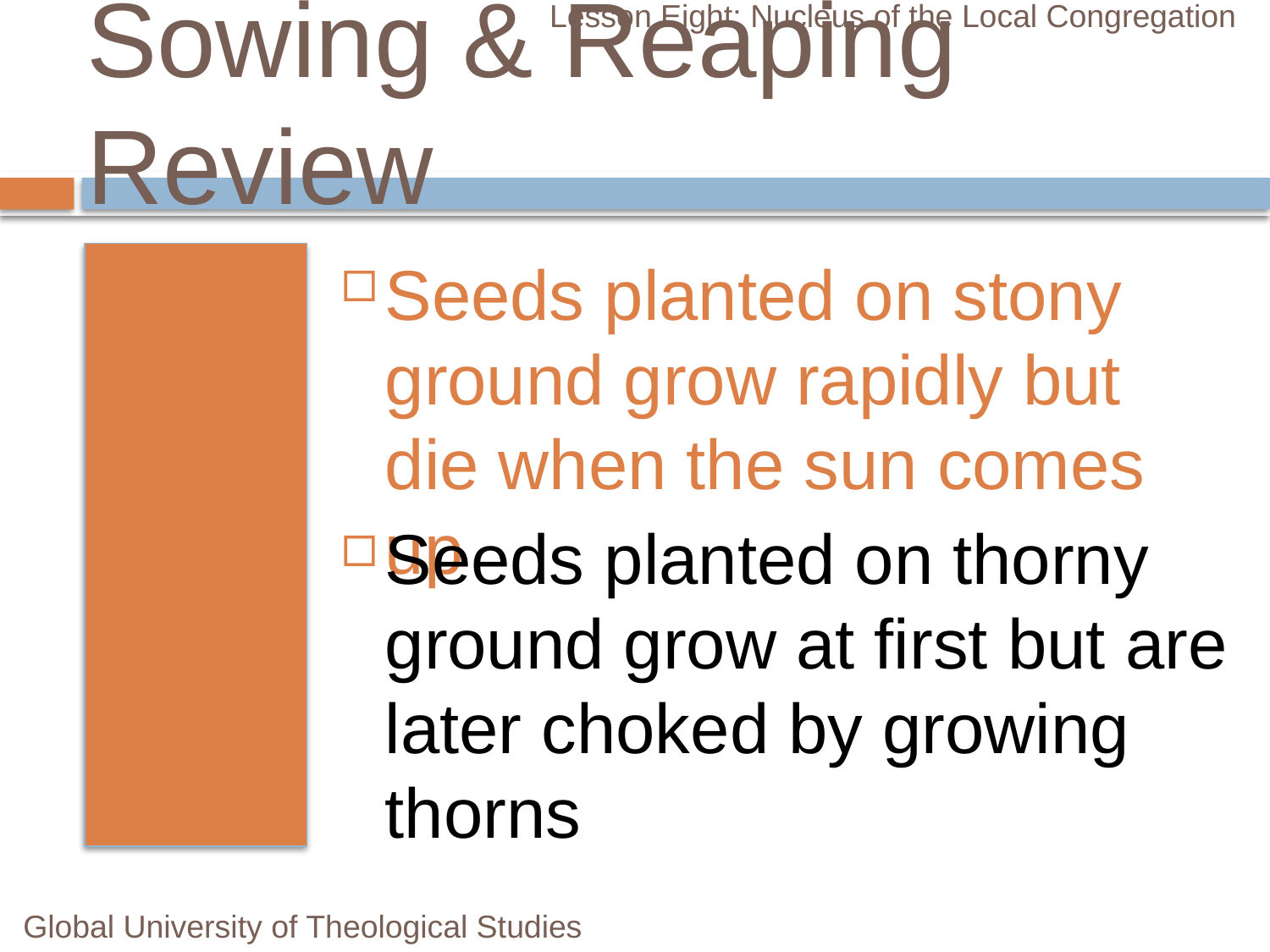

Lesson Eight: Nucleus of the Local Congregation
# Sowing & Reaping Review

Seeds planted on stony ground grow rapidly but die when the sun comes up
Seeds planted on thorny ground grow at first but are later choked by growing thorns
Global University of Theological Studies